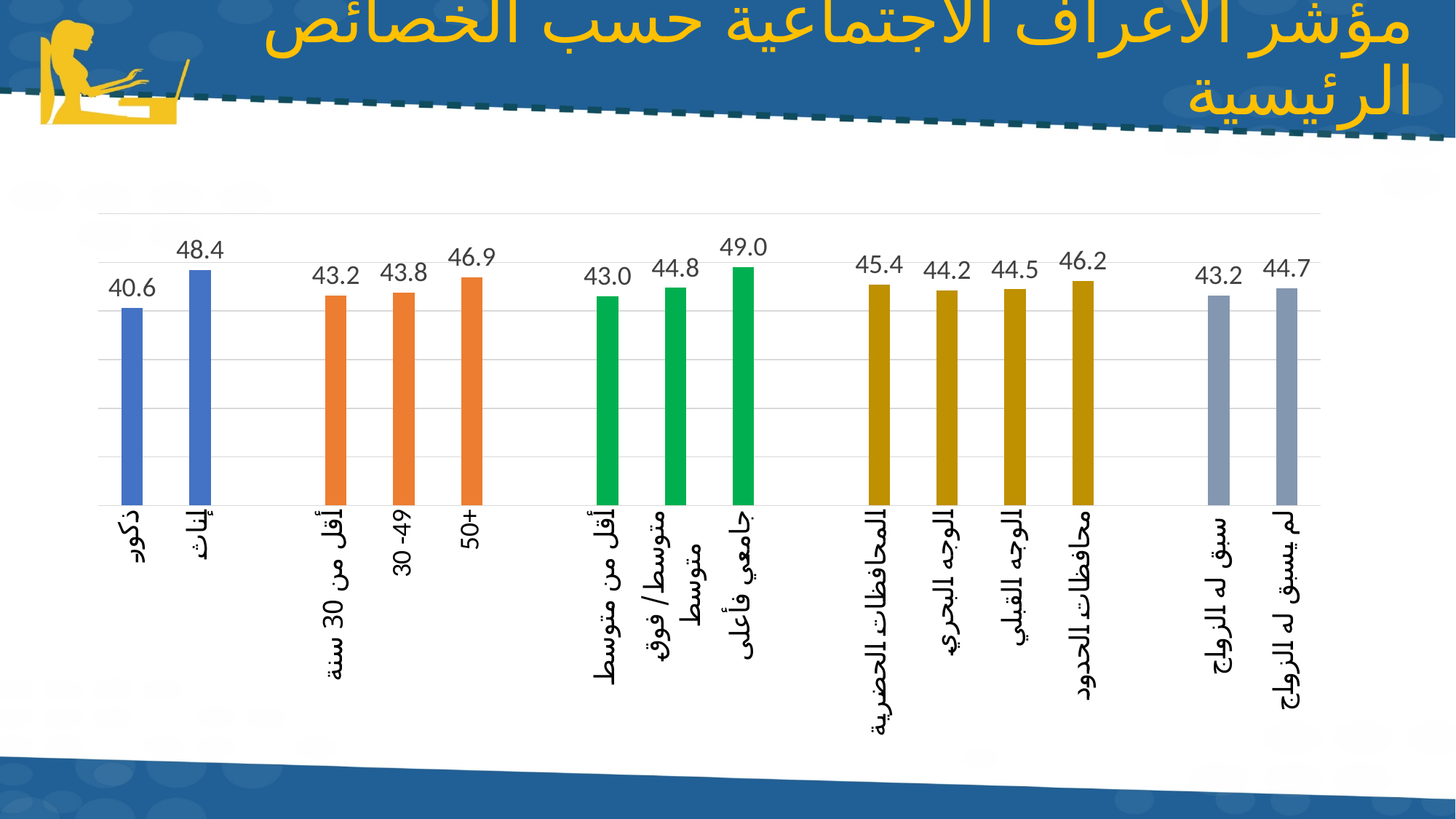

# مؤشر الأعراف الاجتماعية حسب الخصائص الرئيسية

### Chart

| Category | Series 1 |
|---|---|
| ذكور | 40.599999999999994 |
| إناث | 48.400000000000006 |
|  | None |
| أقل من 30 سنة | 43.15 |
| 30 -49 | 43.75 |
| 50+ | 46.9 |
|  | None |
| أقل من متوسط | 43.0 |
| متوسط/ فوق متوسط | 44.75 |
| جامعي فأعلى | 49.0 |
|  | None |
| المحافظات الحضرية | 45.4 |
| الوجه البحري | 44.2 |
| الوجه القبلي | 44.45 |
| محافظات الحدود | 46.2 |
|  | None |
| سبق له الزواج  | 43.2 |
| لم يسبق له الزواج | 44.65 |